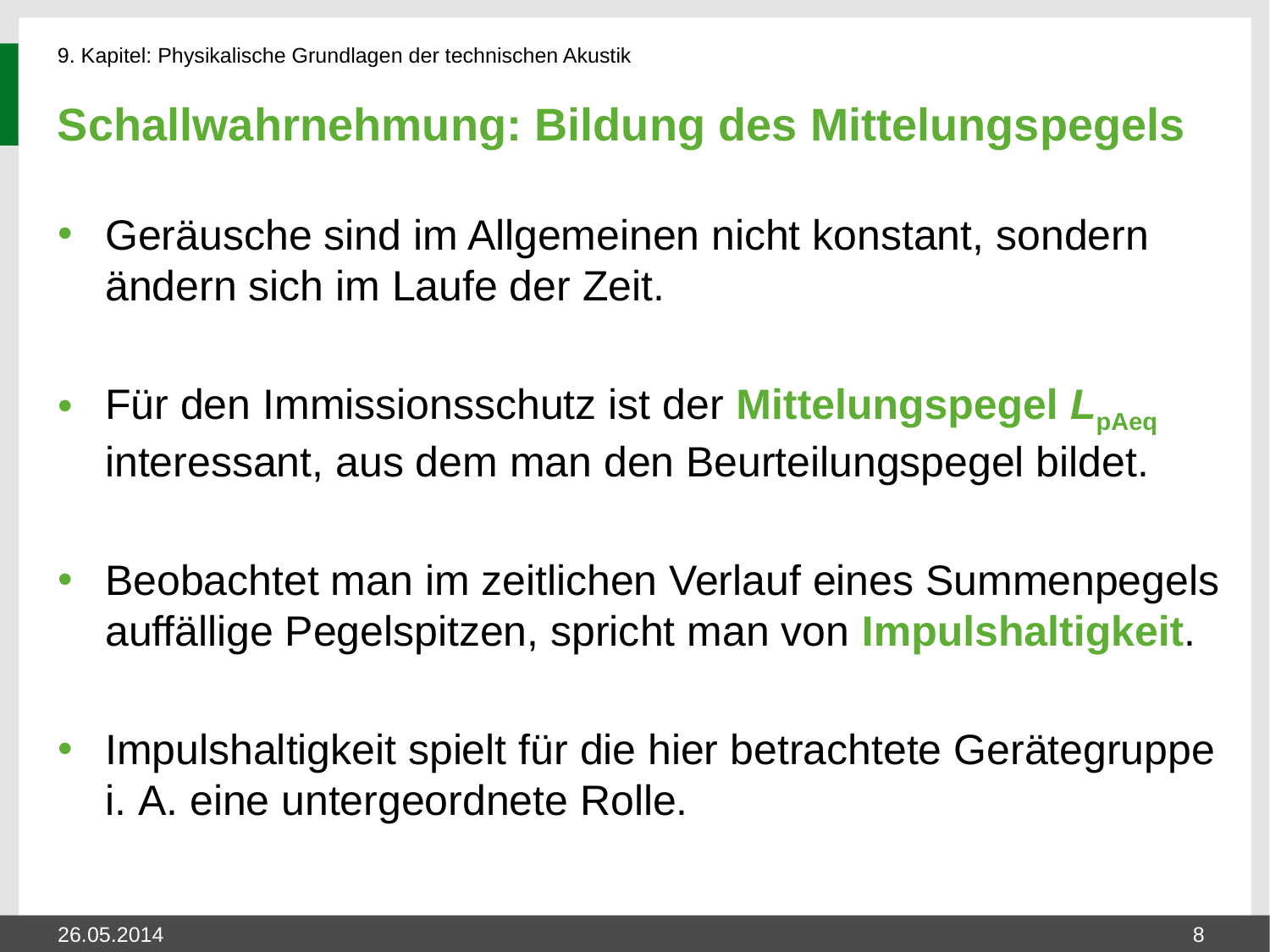

# Schallwahrnehmung: Bildung des Mittelungspegels
Geräusche sind im Allgemeinen nicht konstant, sondern ändern sich im Laufe der Zeit.

Für den Immissionsschutz ist der Mittelungspegel LpAeq interessant, aus dem man den Beurteilungspegel bildet.

Beobachtet man im zeitlichen Verlauf eines Summenpegels auffällige Pegelspitzen, spricht man von Impulshaltigkeit.

Impulshaltigkeit spielt für die hier betrachtete Gerätegruppe i. A. eine untergeordnete Rolle.

26.05.2014
8